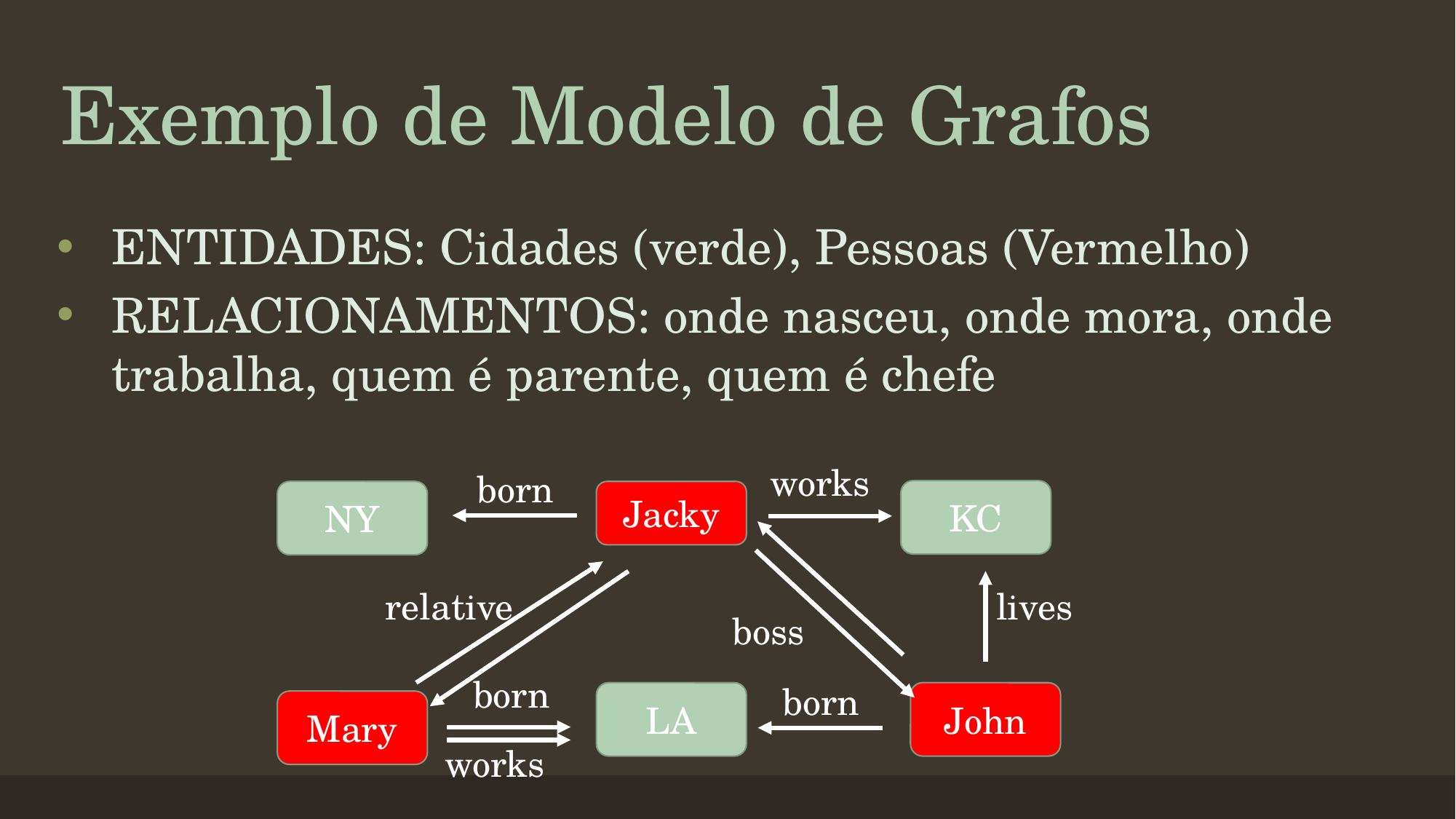

# Exemplo de Modelo de Grafos
ENTIDADES: Cidades (verde), Pessoas (Vermelho)
RELACIONAMENTOS: onde nasceu, onde mora, onde trabalha, quem é parente, quem é chefe

works
born
KC
NY
Jacky
relative
lives
boss
born
born
LA
John
Mary
works